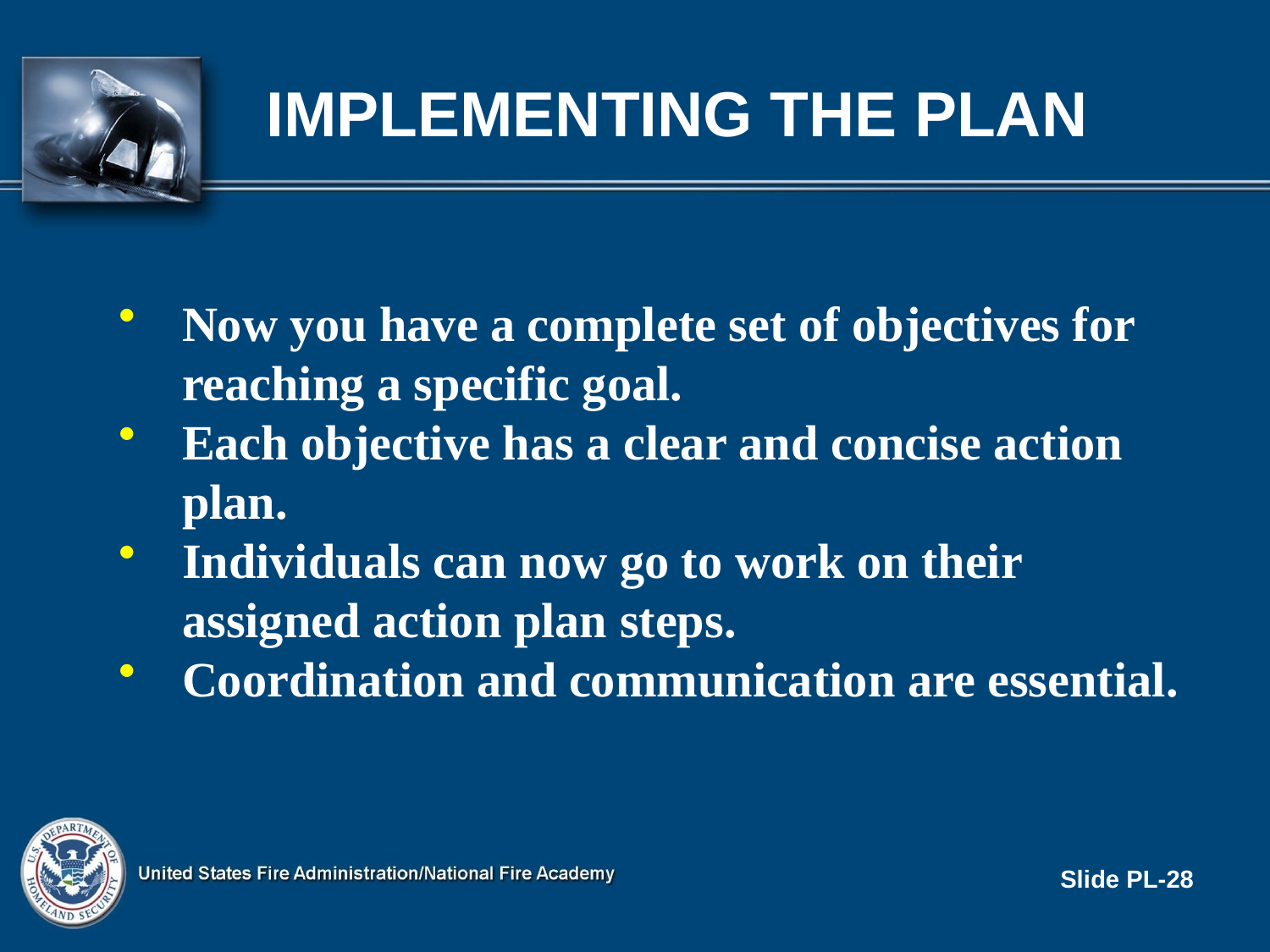

# Implementing the Plan
Now you have a complete set of objectives for reaching a specific goal.
Each objective has a clear and concise action plan.
Individuals can now go to work on their assigned action plan steps.
Coordination and communication are essential.
Slide PL-28